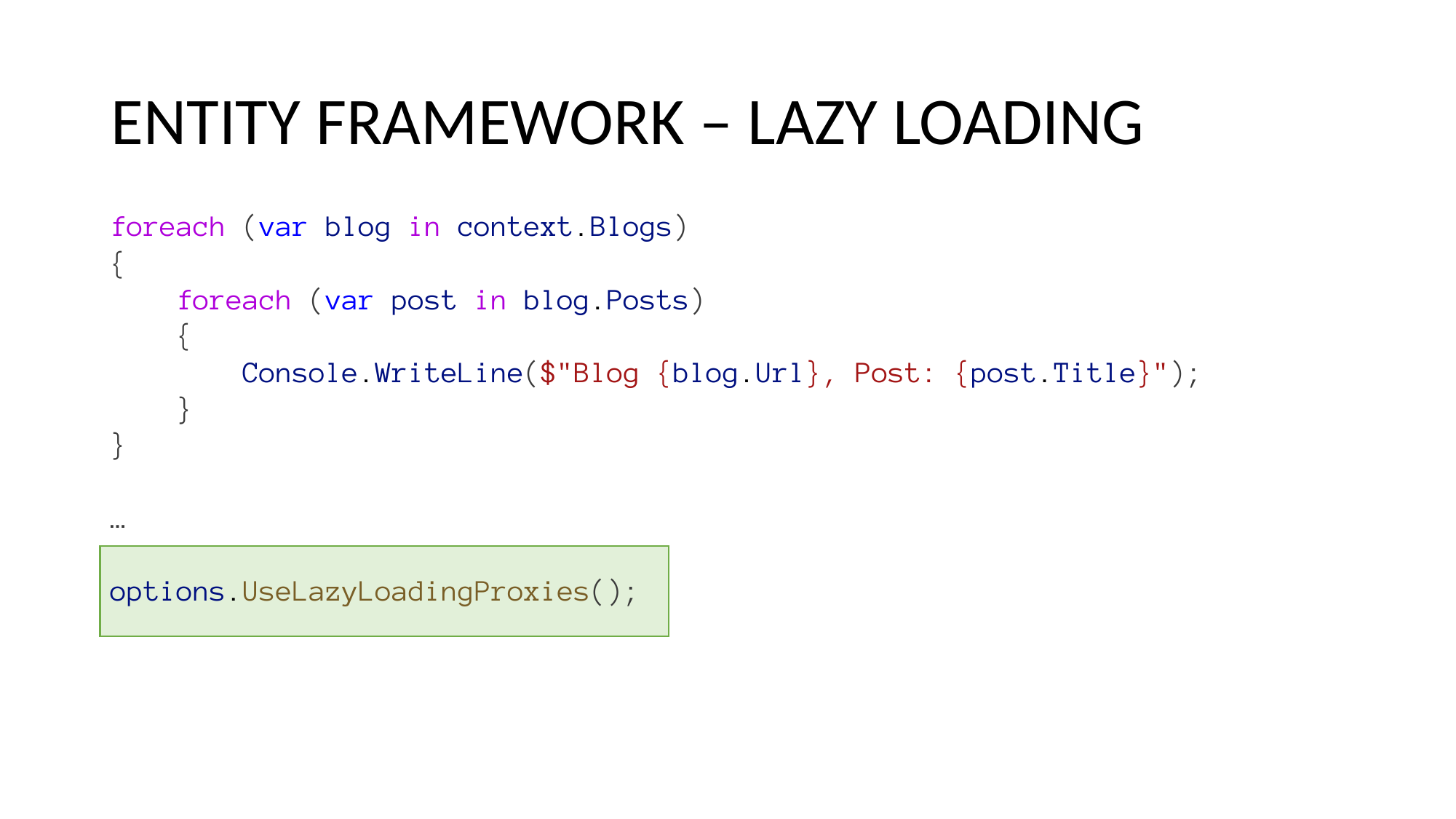

# ENTITY FRAMEWORK – LAZY LOADING
foreach (var blog in context.Blogs)
{
    foreach (var post in blog.Posts)
    {
        Console.WriteLine($"Blog {blog.Url}, Post: {post.Title}");
    }
}

…

options.UseLazyLoadingProxies();